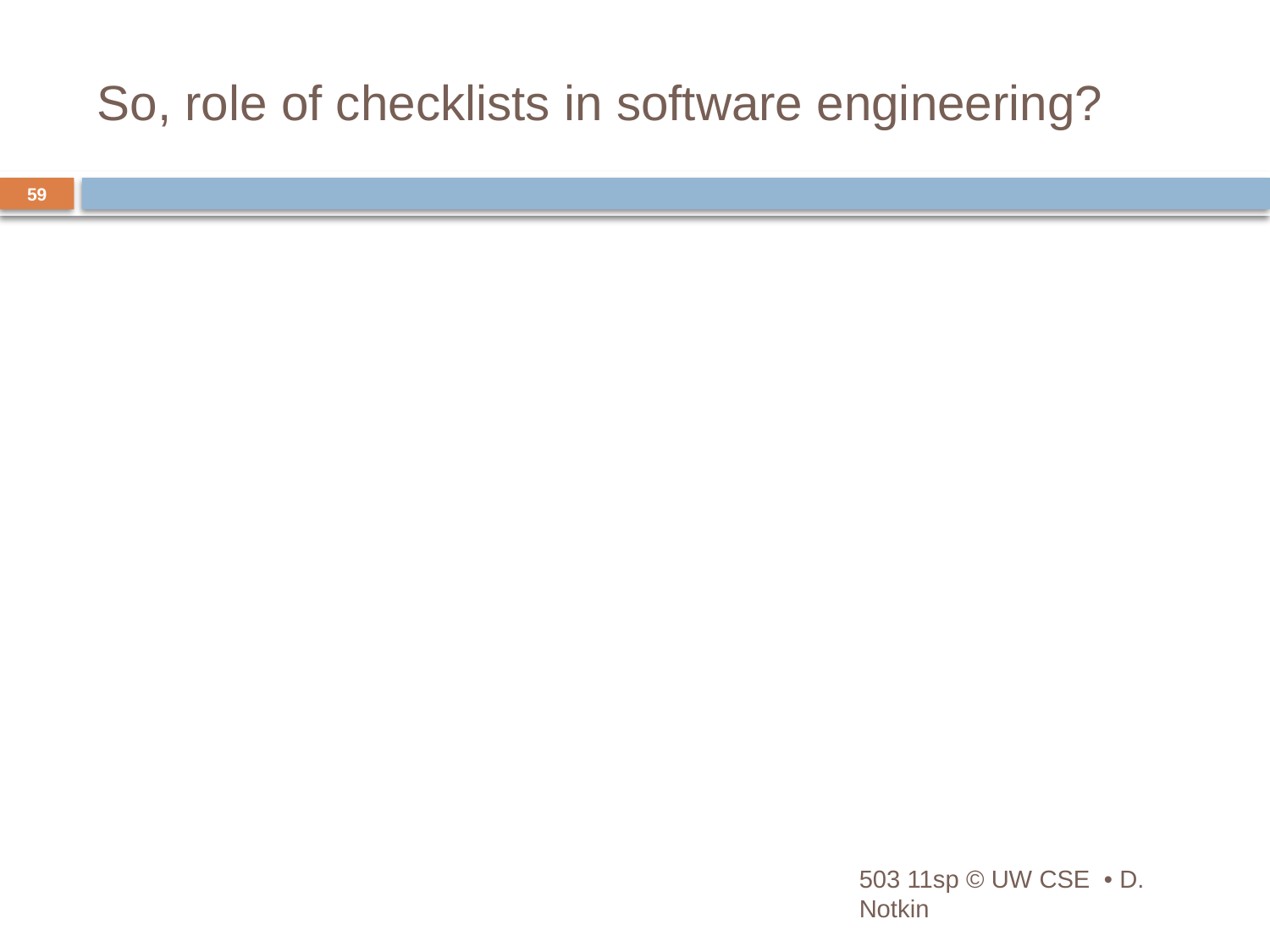

# So, role of checklists in software engineering?
59
503 11sp © UW CSE  • D. Notkin